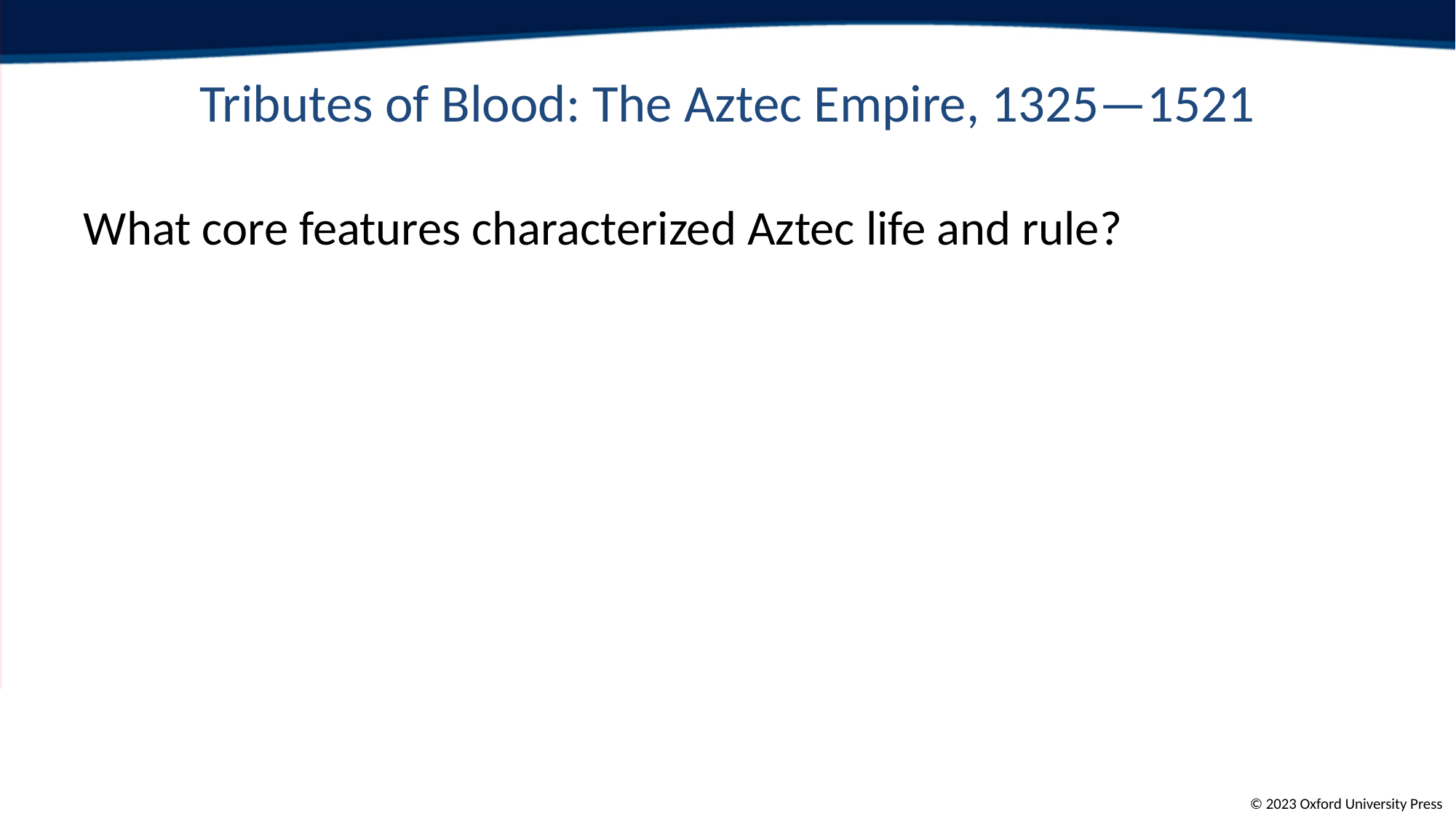

# Tributes of Blood: The Aztec Empire, 1325—1521
What core features characterized Aztec life and rule?
10